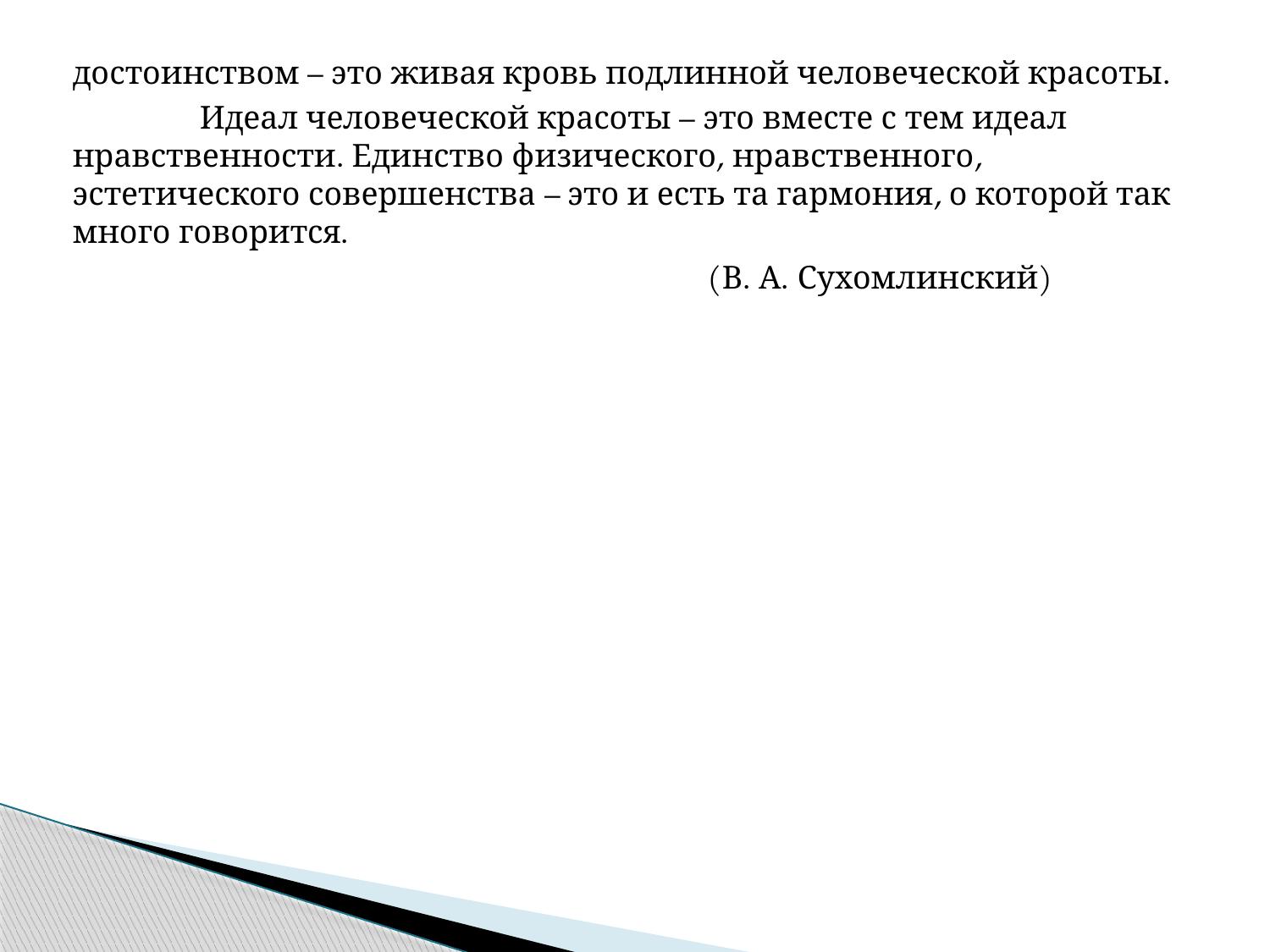

#
достоинством – это живая кровь подлинной человеческой красоты.
	Идеал человеческой красоты – это вместе с тем идеал нравственности. Единство физического, нравственного, эстетического совершенства – это и есть та гармония, о которой так много говорится.
					(В. А. Сухомлинский)